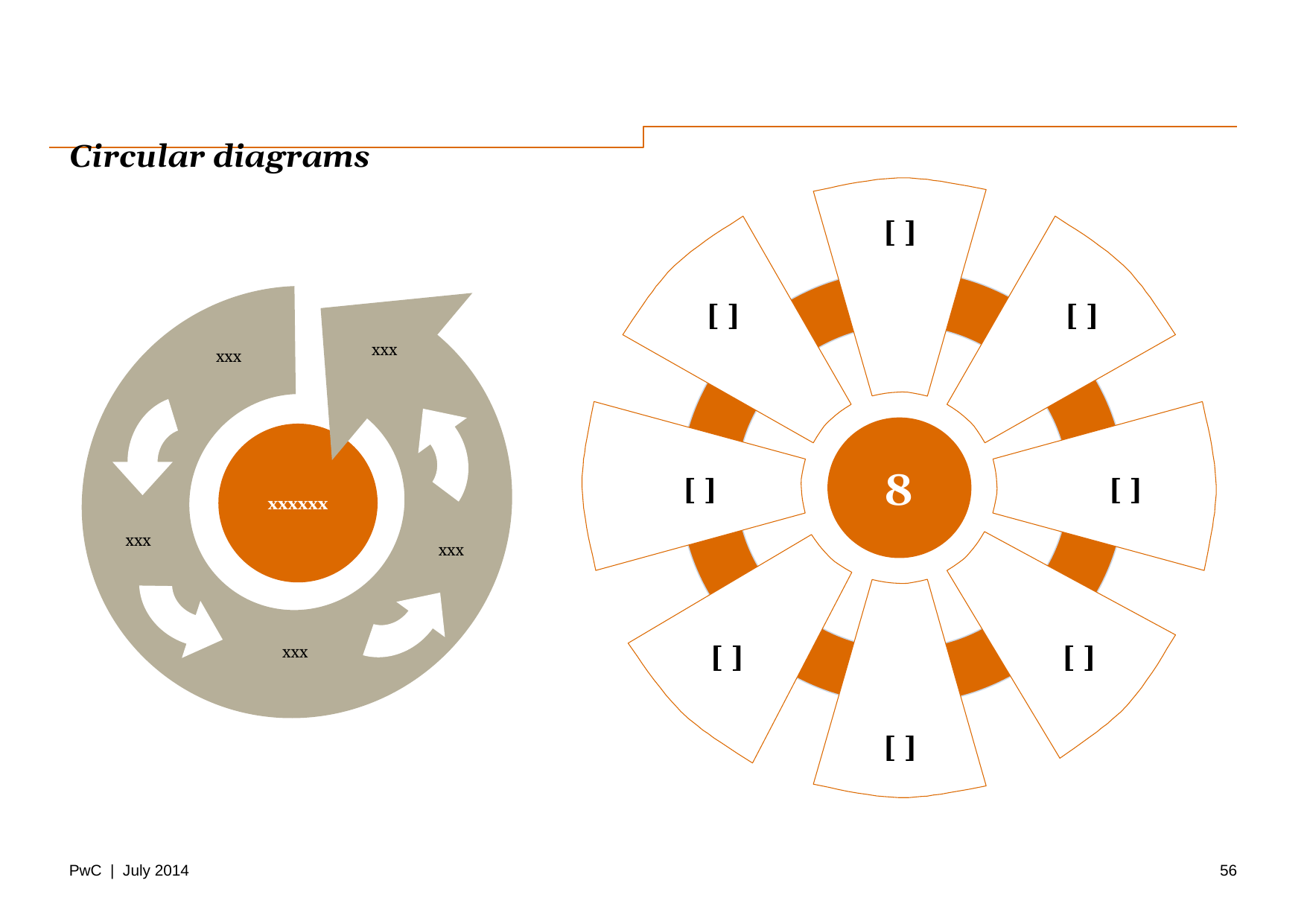

# Circular diagrams

[ ]

[ ]
[ ]

xxx
xxx

8
xxxxxx
[ ]
VAT specialism
[ ]
xxx
xxx

xxx
[ ]
[ ]
[ ]
56